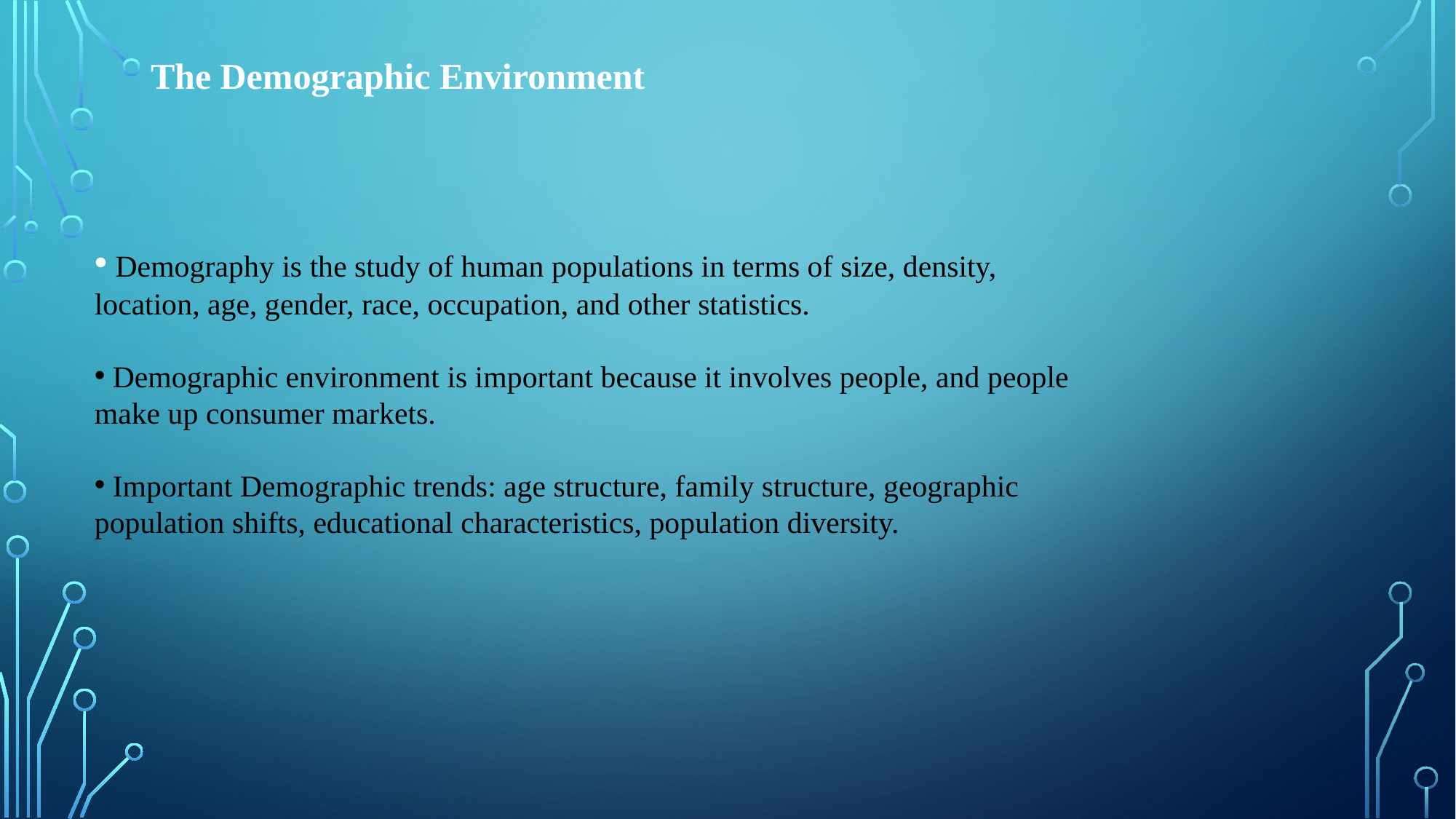

The Demographic Environment

 Demography is the study of human populations in terms of size, density, location, age, gender, race, occupation, and other statistics.

 Demographic environment is important because it involves people, and people make up consumer markets.

 Important Demographic trends: age structure, family structure, geographic population shifts, educational characteristics, population diversity.